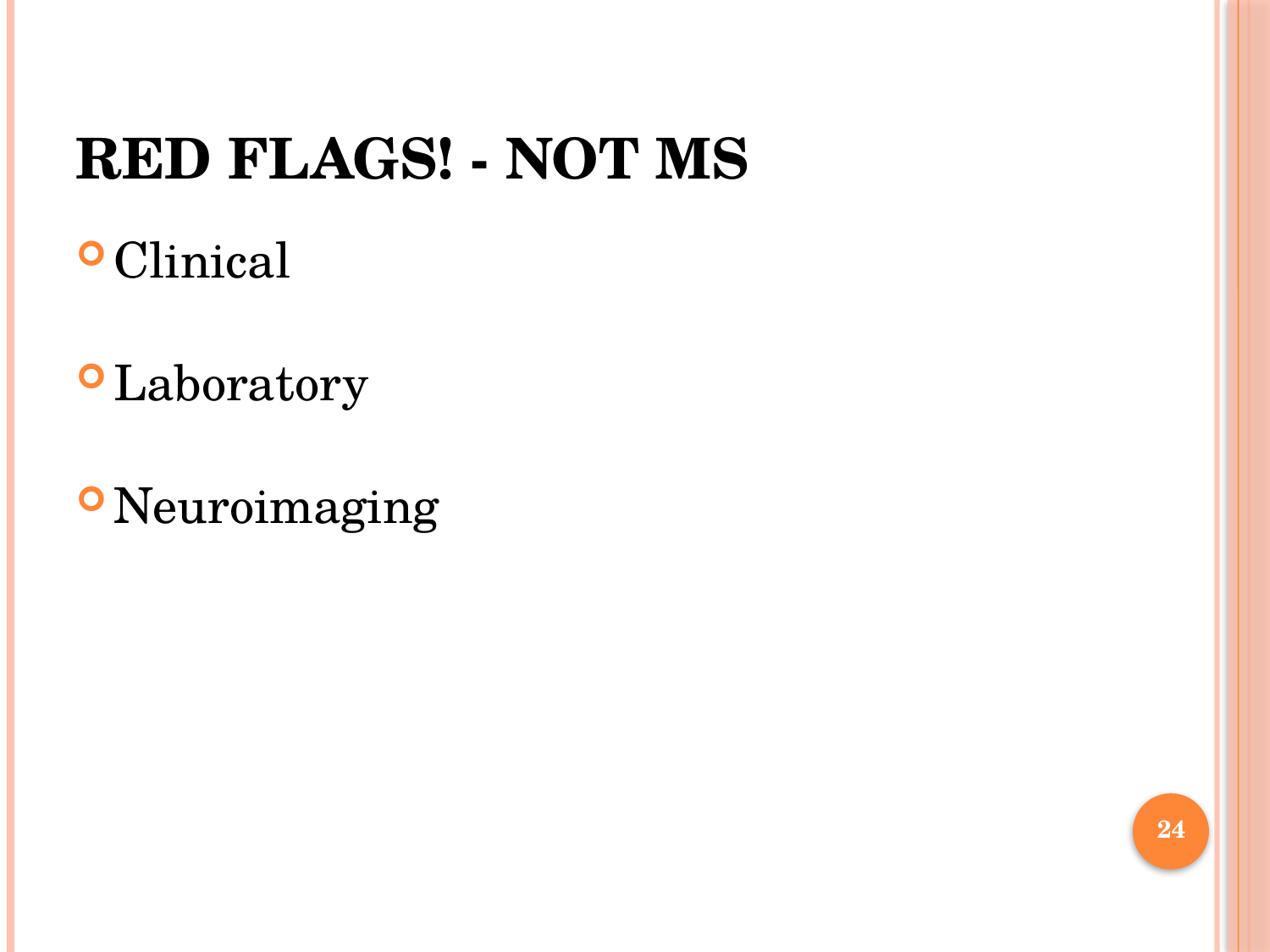

# Red Flags! - Not MS
Clinical

Laboratory

Neuroimaging

24